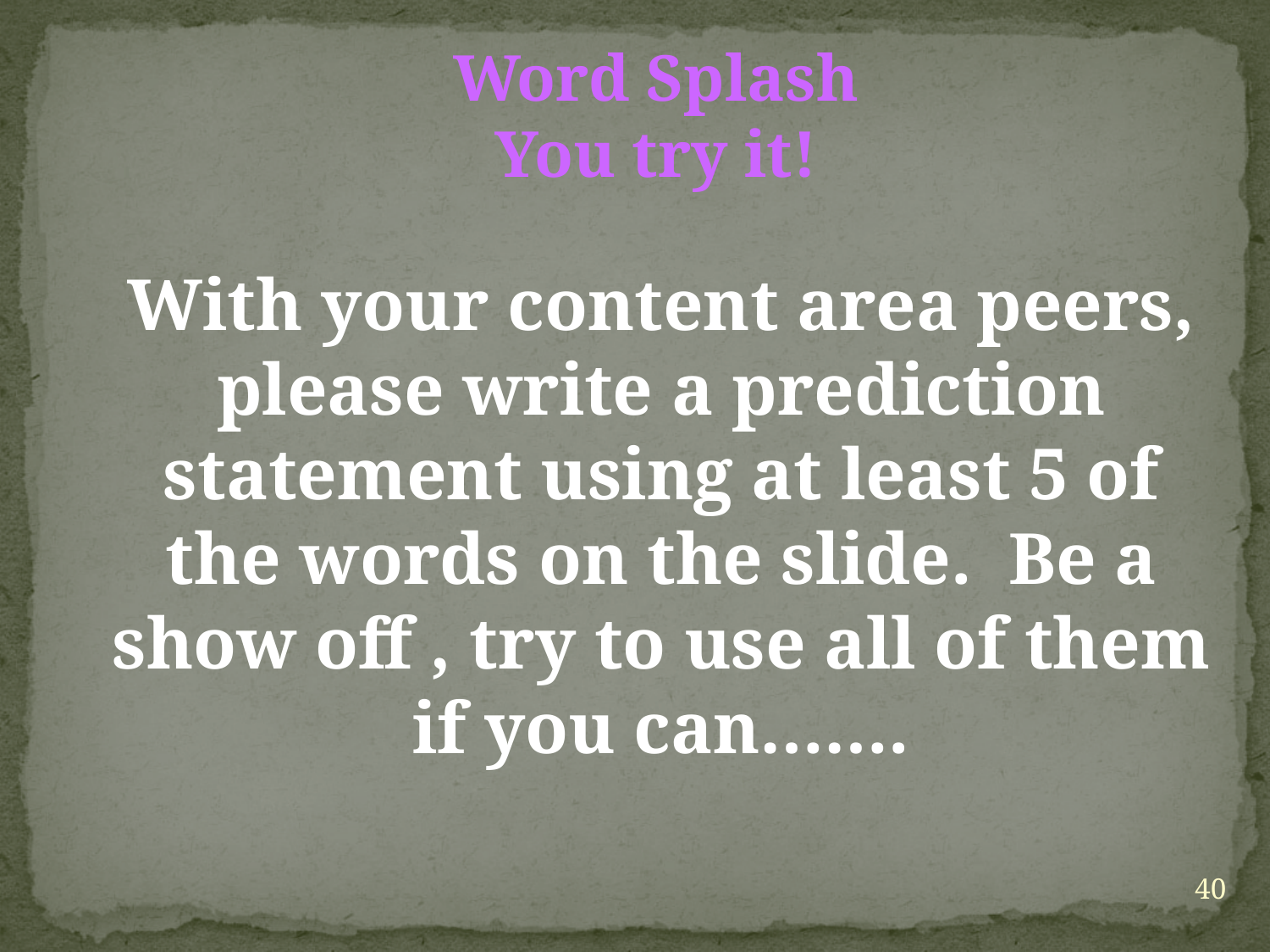

Word Splash
You try it!
With your content area peers, please write a prediction statement using at least 5 of the words on the slide.  Be a show off , try to use all of them if you can…….
40